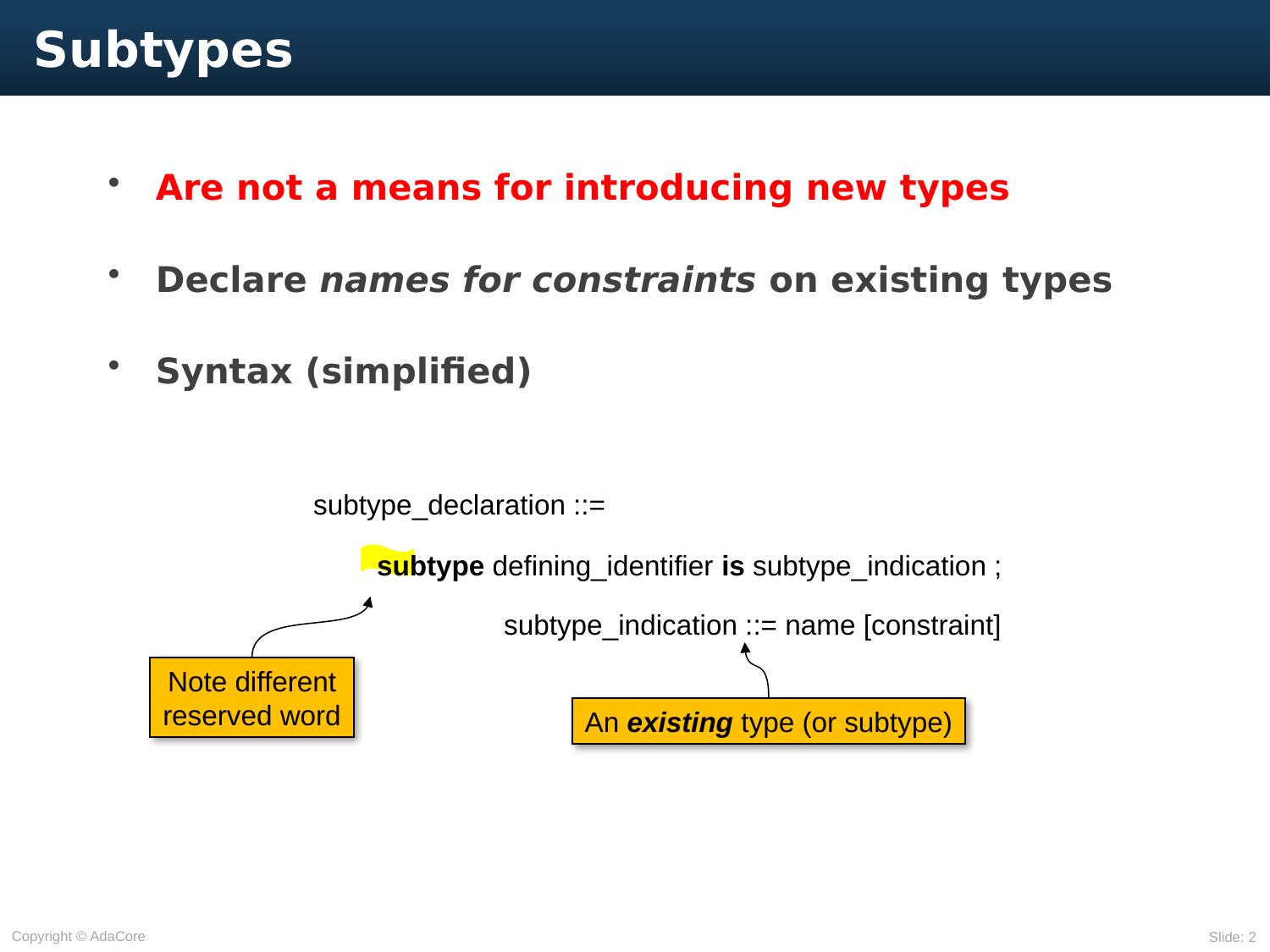

# Subtypes
Are not a means for introducing new types
Declare names for constraints on existing types
Syntax (simplified)
subtype_declaration ::=
subtype defining_identifier is subtype_indication ;
	subtype_indication ::= name [constraint]

Note different
reserved word
An existing type (or subtype)